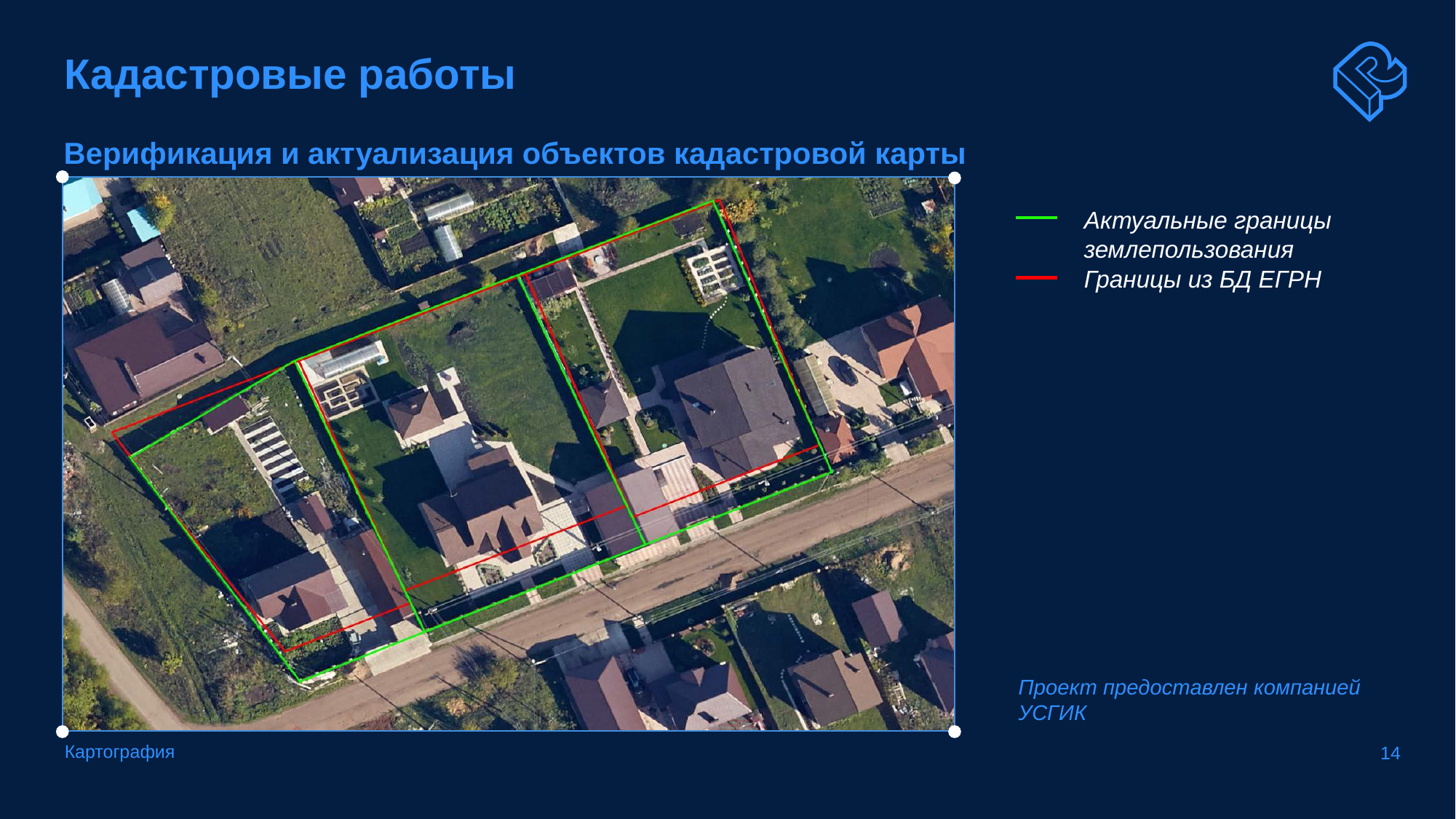

# Кадастровые работы
Верификация и актуализация объектов кадастровой карты

Актуальные границы землепользования
Границы из БД ЕГРН
Проект предоставлен компанией УСГИК

Картография
14